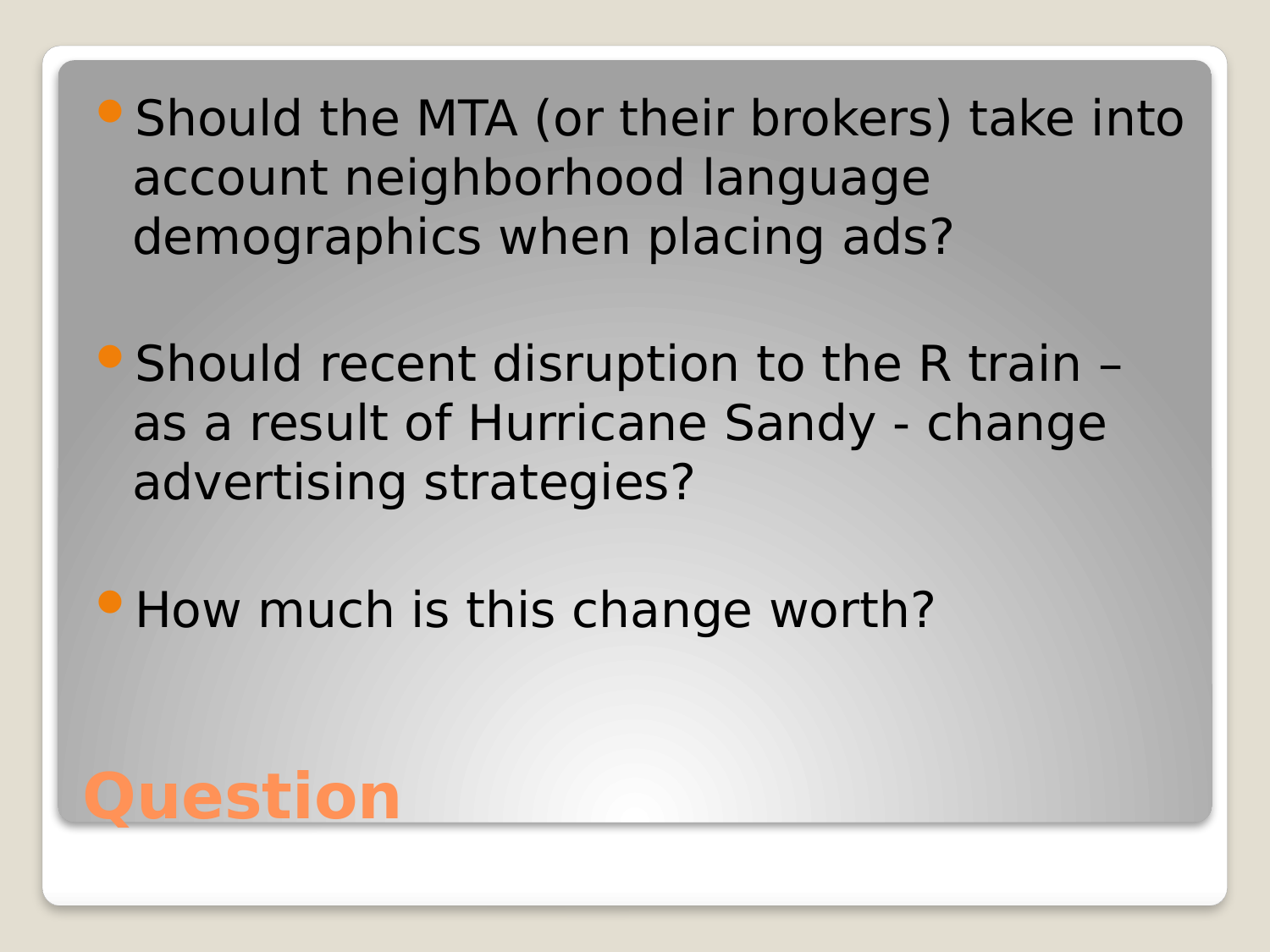

Should the MTA (or their brokers) take into account neighborhood language demographics when placing ads?

Should recent disruption to the R train – as a result of Hurricane Sandy - change advertising strategies?

How much is this change worth?
# Question